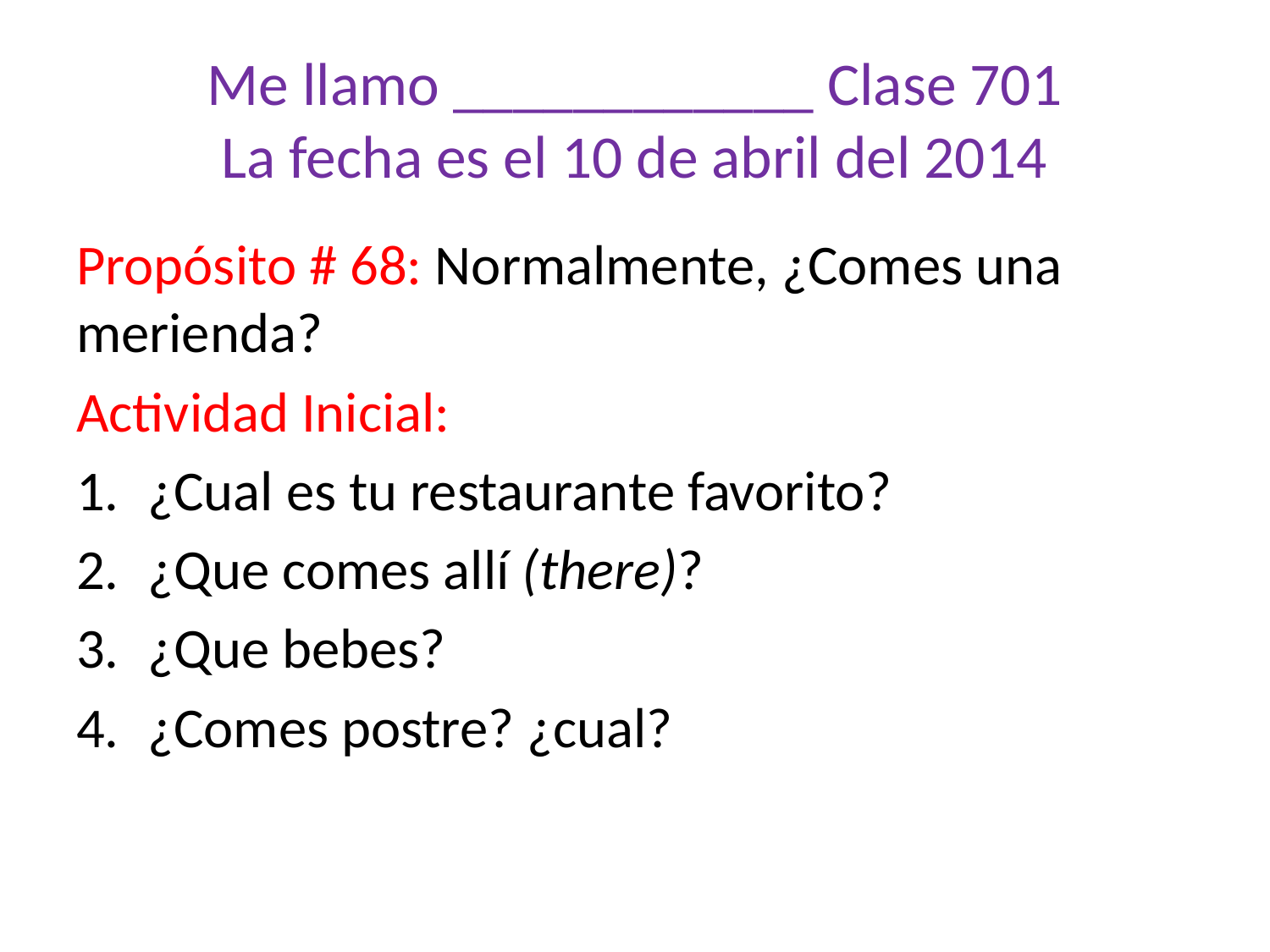

# Me llamo ____________ Clase 701 La fecha es el 10 de abril del 2014
Propósito # 68: Normalmente, ¿Comes una merienda?
Actividad Inicial:
¿Cual es tu restaurante favorito?
¿Que comes allí (there)?
¿Que bebes?
¿Comes postre? ¿cual?